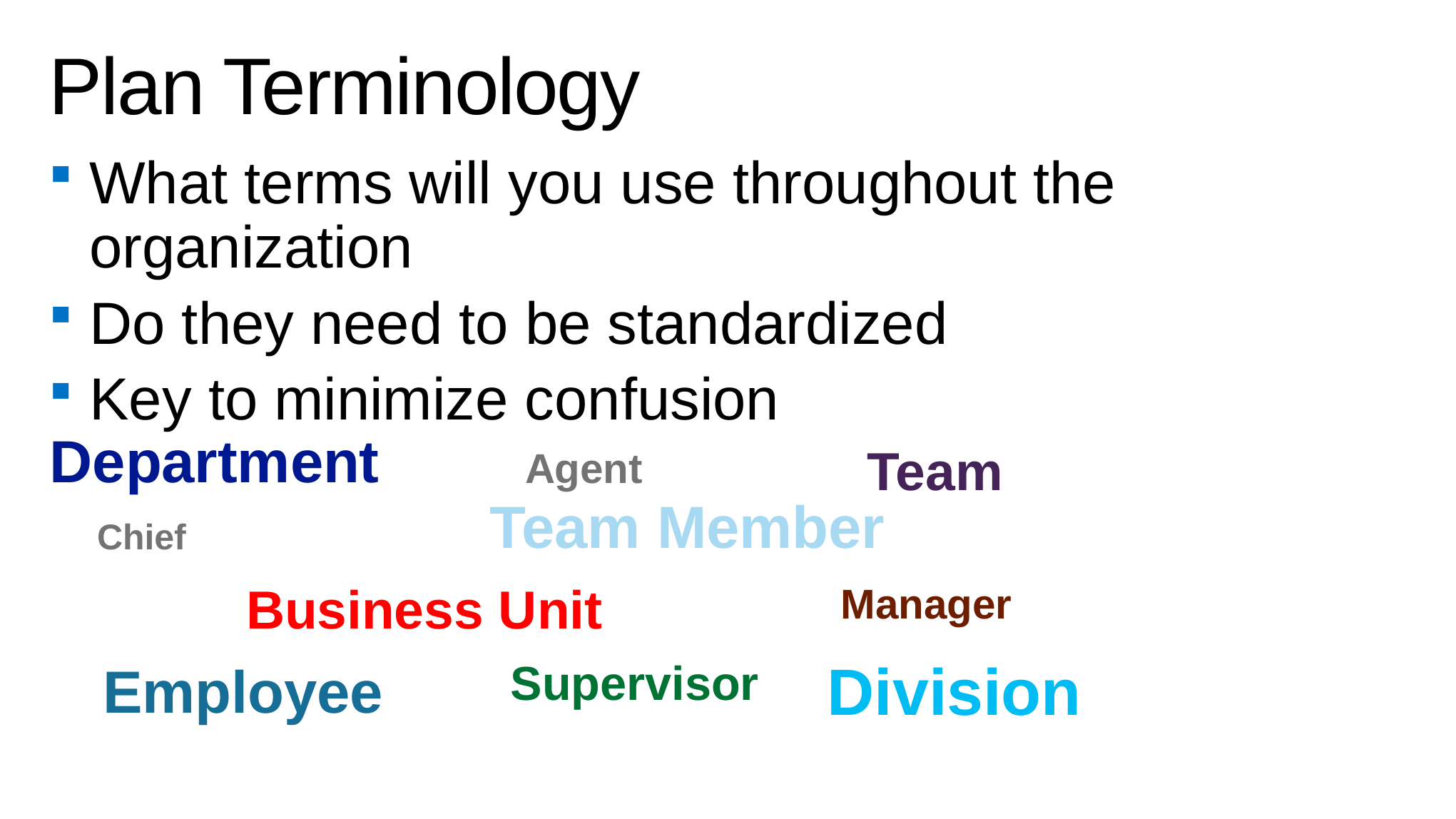

# Plan Terminology
What terms will you use throughout the organization
Do they need to be standardized
Key to minimize confusion
Department
Team
Agent
Team Member
Chief
Business Unit
Manager
Supervisor
Division
Employee